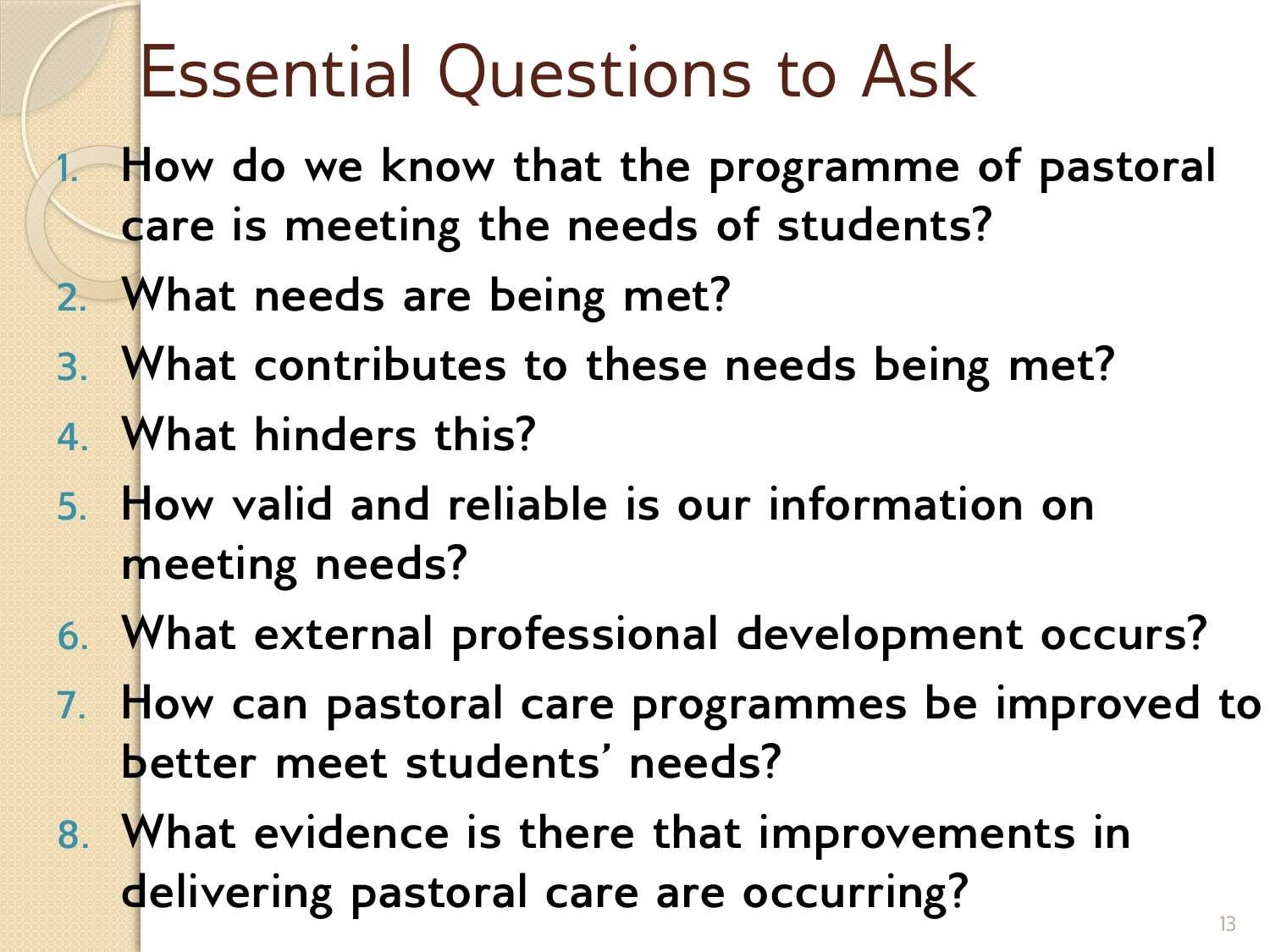

# Essential Questions to Ask
How do we know that the programme of pastoral care is meeting the needs of students?
What needs are being met?
What contributes to these needs being met?
What hinders this?
How valid and reliable is our information on meeting needs?
What external professional development occurs?
How can pastoral care programmes be improved to better meet students’ needs?
What evidence is there that improvements in delivering pastoral care are occurring?

13